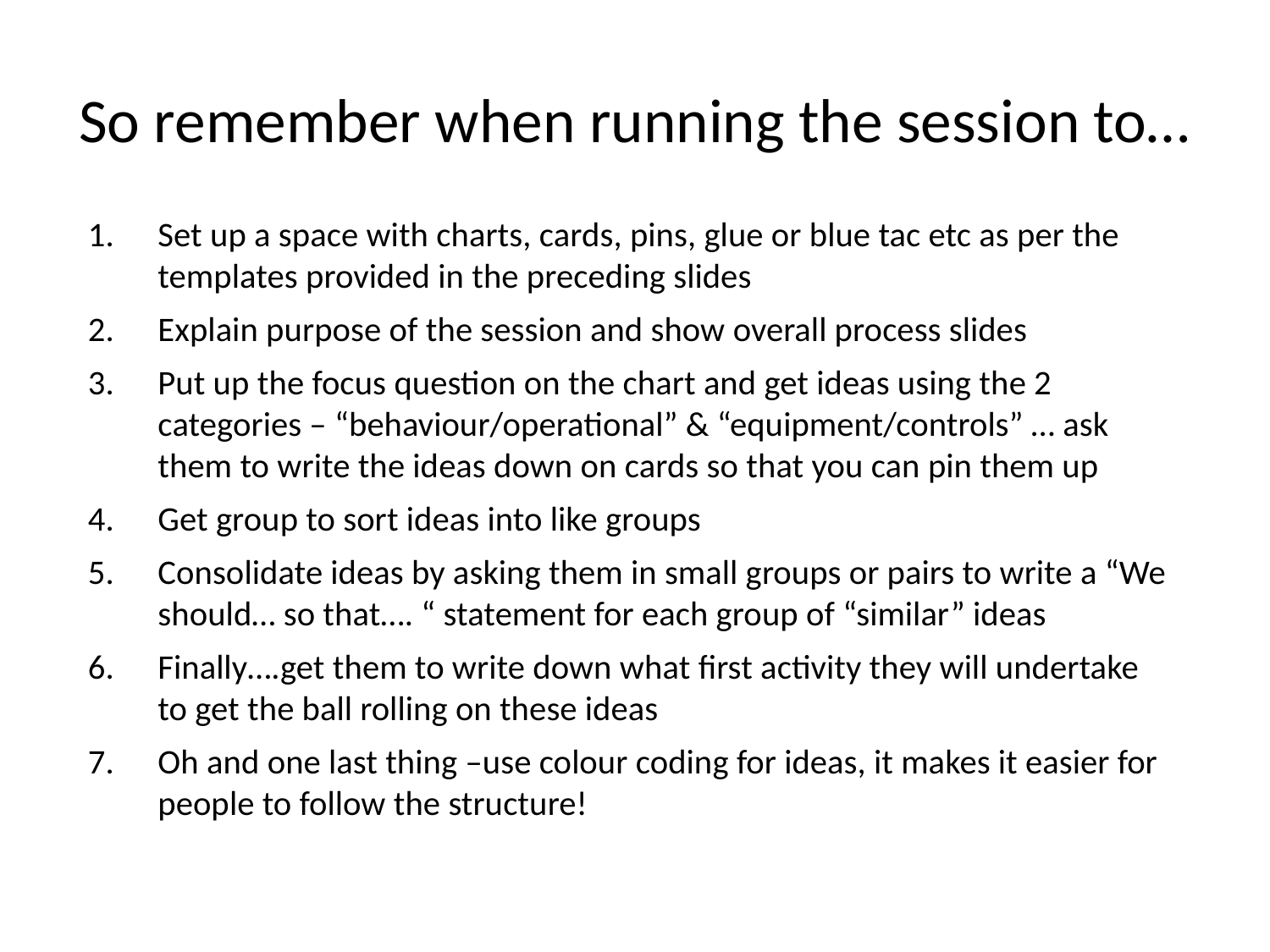

# So remember when running the session to…
Set up a space with charts, cards, pins, glue or blue tac etc as per the templates provided in the preceding slides
Explain purpose of the session and show overall process slides
Put up the focus question on the chart and get ideas using the 2 categories – “behaviour/operational” & “equipment/controls” … ask them to write the ideas down on cards so that you can pin them up
Get group to sort ideas into like groups
Consolidate ideas by asking them in small groups or pairs to write a “We should… so that…. “ statement for each group of “similar” ideas
Finally….get them to write down what first activity they will undertake to get the ball rolling on these ideas
Oh and one last thing –use colour coding for ideas, it makes it easier for people to follow the structure!